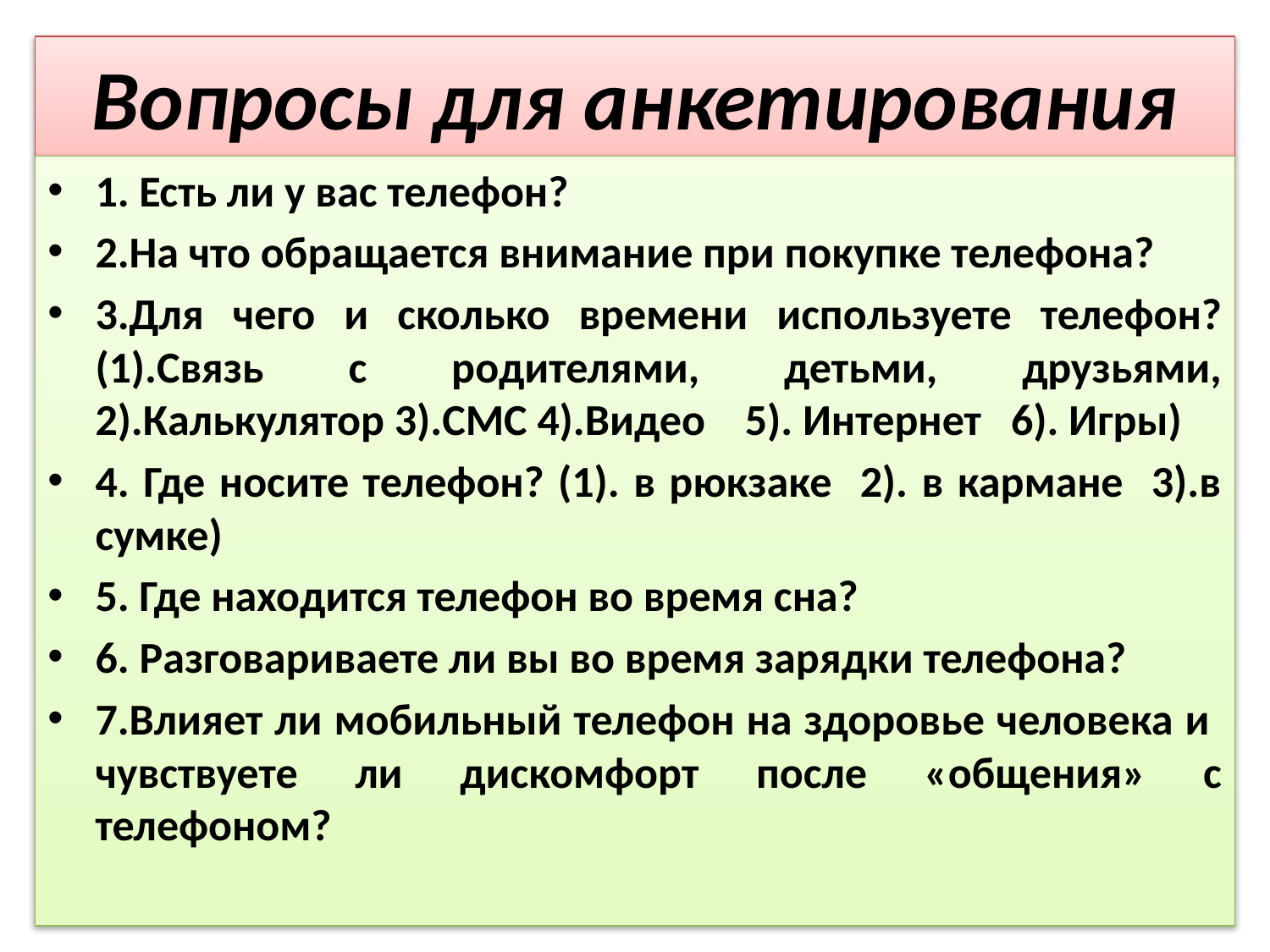

# Вопросы для анкетирования
1. Есть ли у вас телефон?
2.На что обращается внимание при покупке телефона?
3.Для чего и сколько времени используете телефон? (1).Связь с родителями, детьми, друзьями, 2).Калькулятор 3).СМС 4).Видео    5). Интернет   6). Игры)
4. Где носите телефон? (1). в рюкзаке  2). в кармане  3).в сумке)
5. Где находится телефон во время сна?
6. Разговариваете ли вы во время зарядки телефона?
7.Влияет ли мобильный телефон на здоровье человека и  чувствуете ли дискомфорт после «общения» с телефоном?